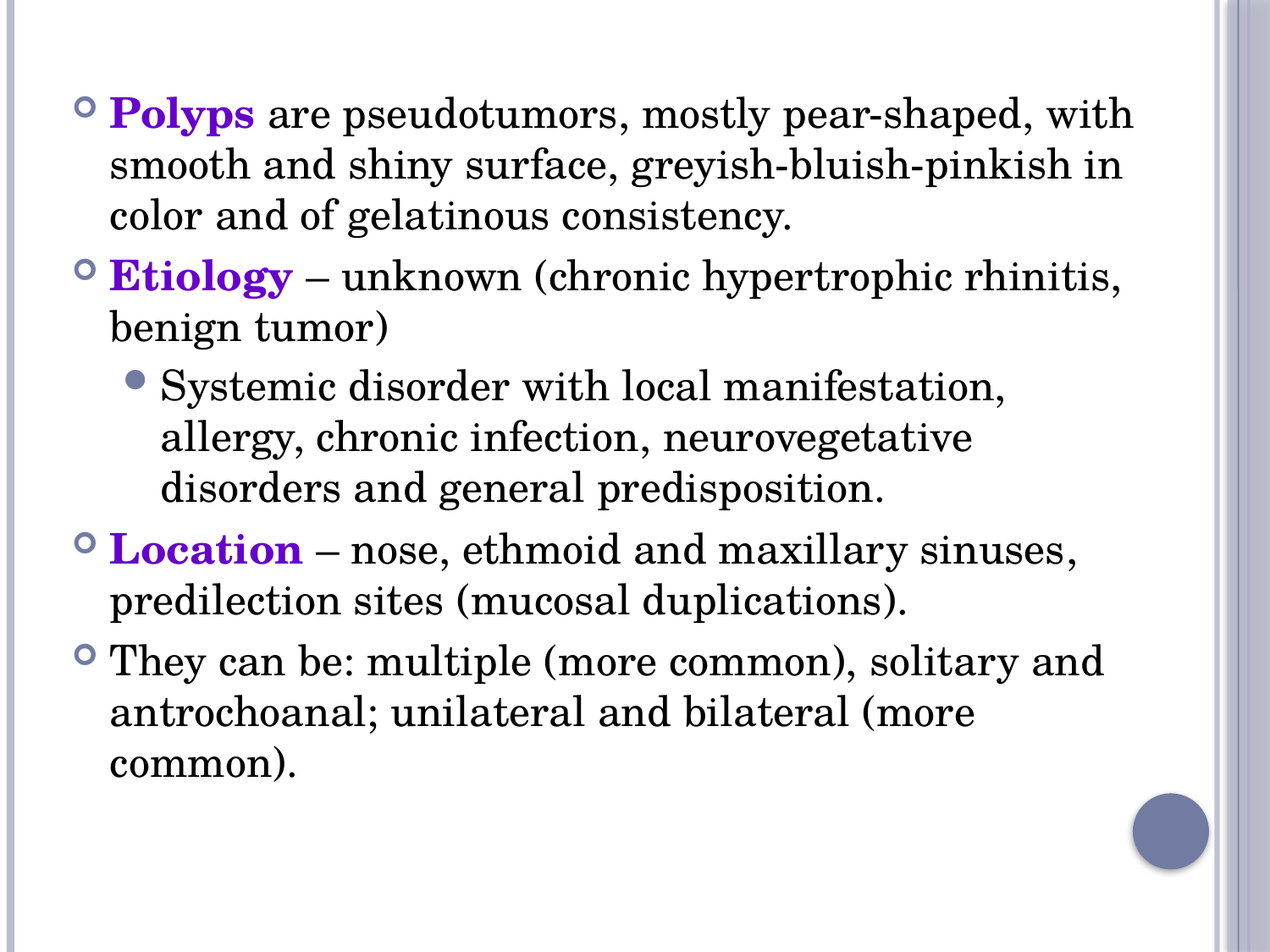

Polyps are pseudotumors, mostly pear-shaped, with smooth and shiny surface, greyish-bluish-pinkish in color and of gelatinous consistency.
Etiology – unknown (chronic hypertrophic rhinitis, benign tumor)
Systemic disorder with local manifestation, allergy, chronic infection, neurovegetative disorders and general predisposition.
Location – nose, ethmoid and maxillary sinuses, predilection sites (mucosal duplications).
They can be: multiple (more common), solitary and antrochoanal; unilateral and bilateral (more common).